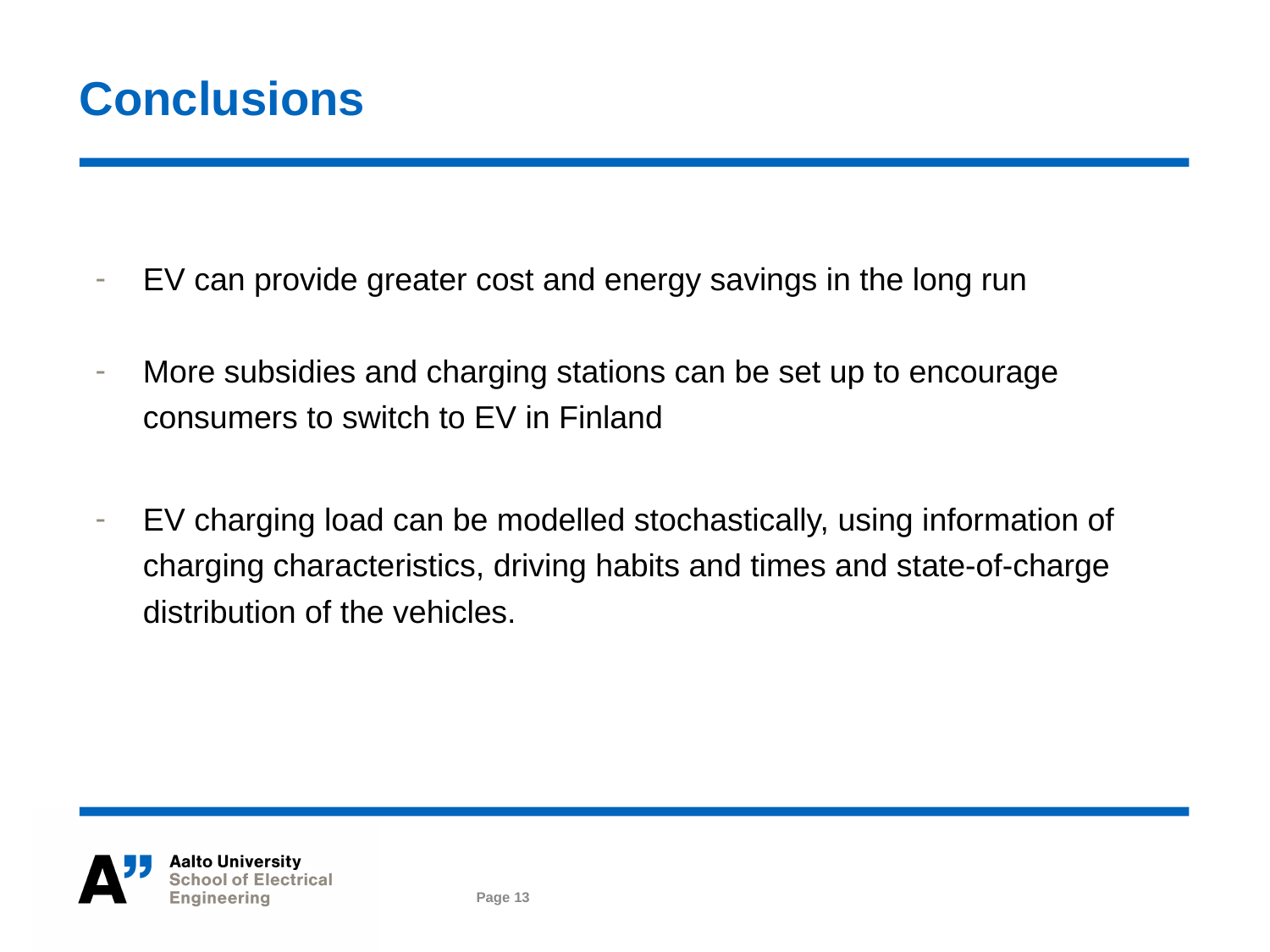

# Conclusions

EV can provide greater cost and energy savings in the long run
More subsidies and charging stations can be set up to encourage consumers to switch to EV in Finland

EV charging load can be modelled stochastically, using information of charging characteristics, driving habits and times and state-of-charge distribution of the vehicles.

Page 13